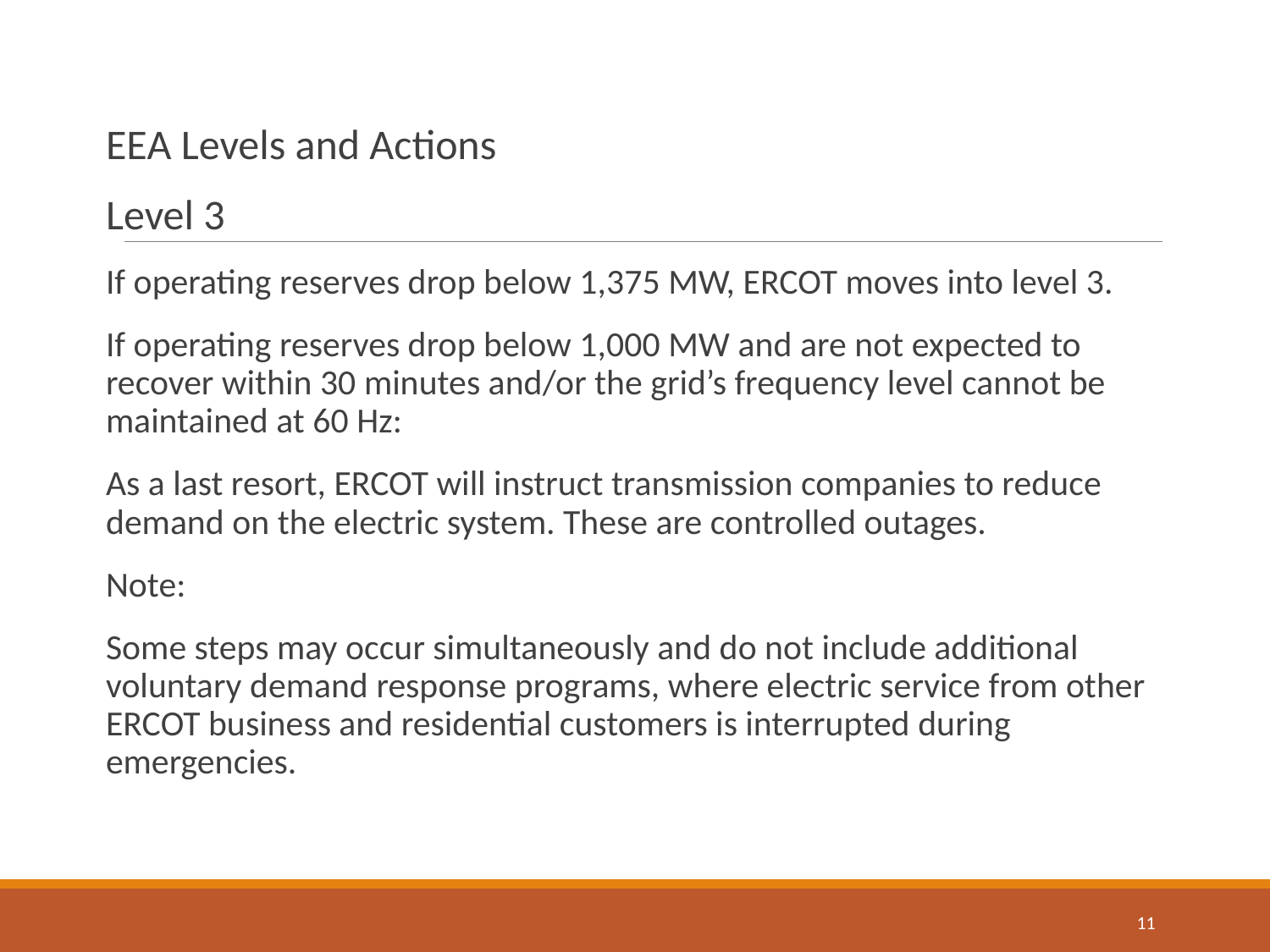

EEA Levels and Actions
Level 3
If operating reserves drop below 1,375 MW, ERCOT moves into level 3.
If operating reserves drop below 1,000 MW and are not expected to recover within 30 minutes and/or the grid’s frequency level cannot be maintained at 60 Hz:
As a last resort, ERCOT will instruct transmission companies to reduce demand on the electric system. These are controlled outages.
Note:
Some steps may occur simultaneously and do not include additional voluntary demand response programs, where electric service from other ERCOT business and residential customers is interrupted during emergencies.

11